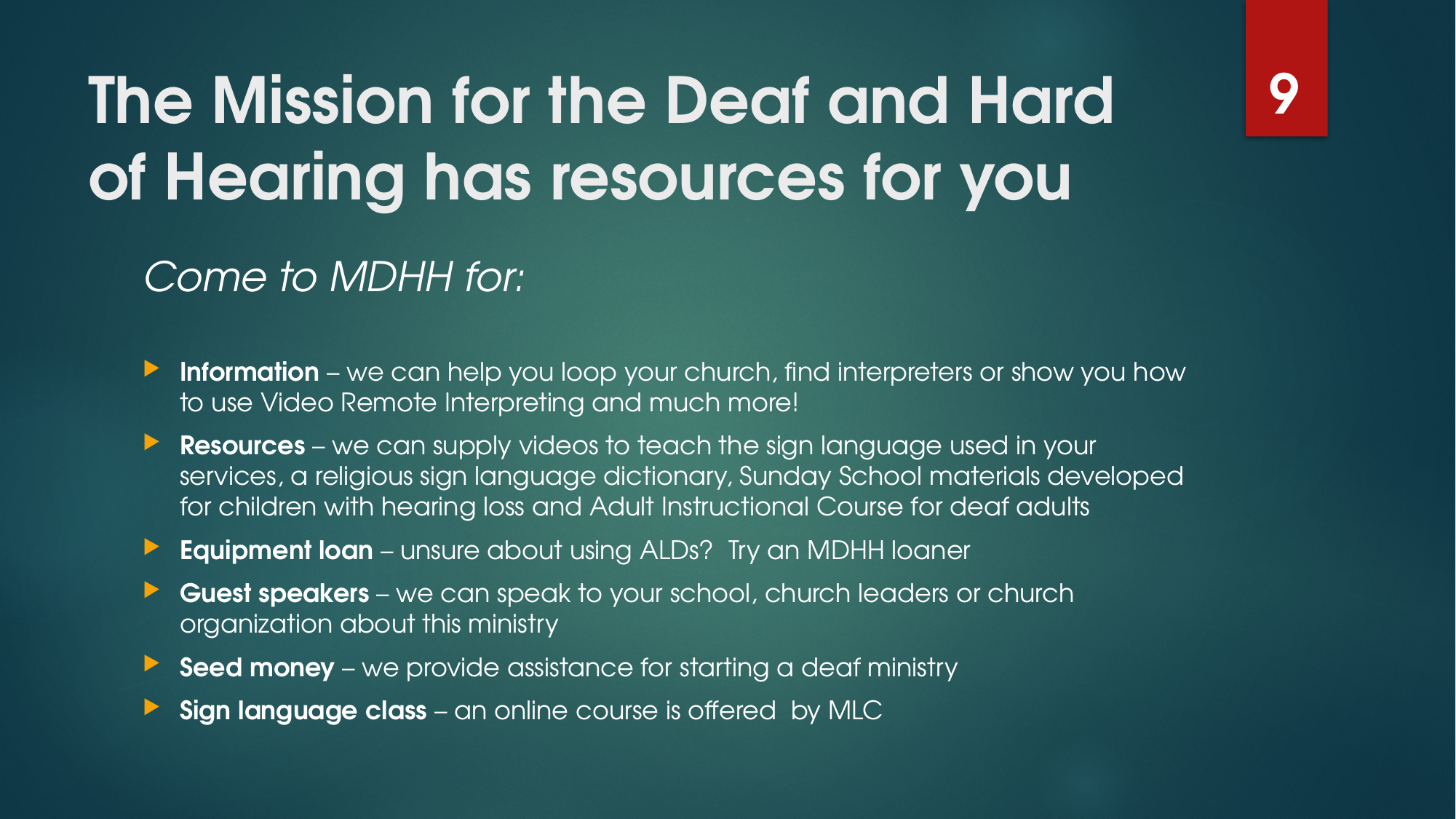

# The Mission for the Deaf and Hard of Hearing has resources for you
9
Come to MDHH for:

Information – we can help you loop your church, find interpreters or show you how to use Video Remote Interpreting and much more!
Resources – we can supply videos to teach the sign language used in your services, a religious sign language dictionary, Sunday School materials developed for children with hearing loss and Adult Instructional Course for deaf adults
Equipment loan – unsure about using ALDs?  Try an MDHH loaner
Guest speakers – we can speak to your school, church leaders or church organization about this ministry
Seed money – we provide assistance for starting a deaf ministry
Sign language class – an online course is offered  by MLC